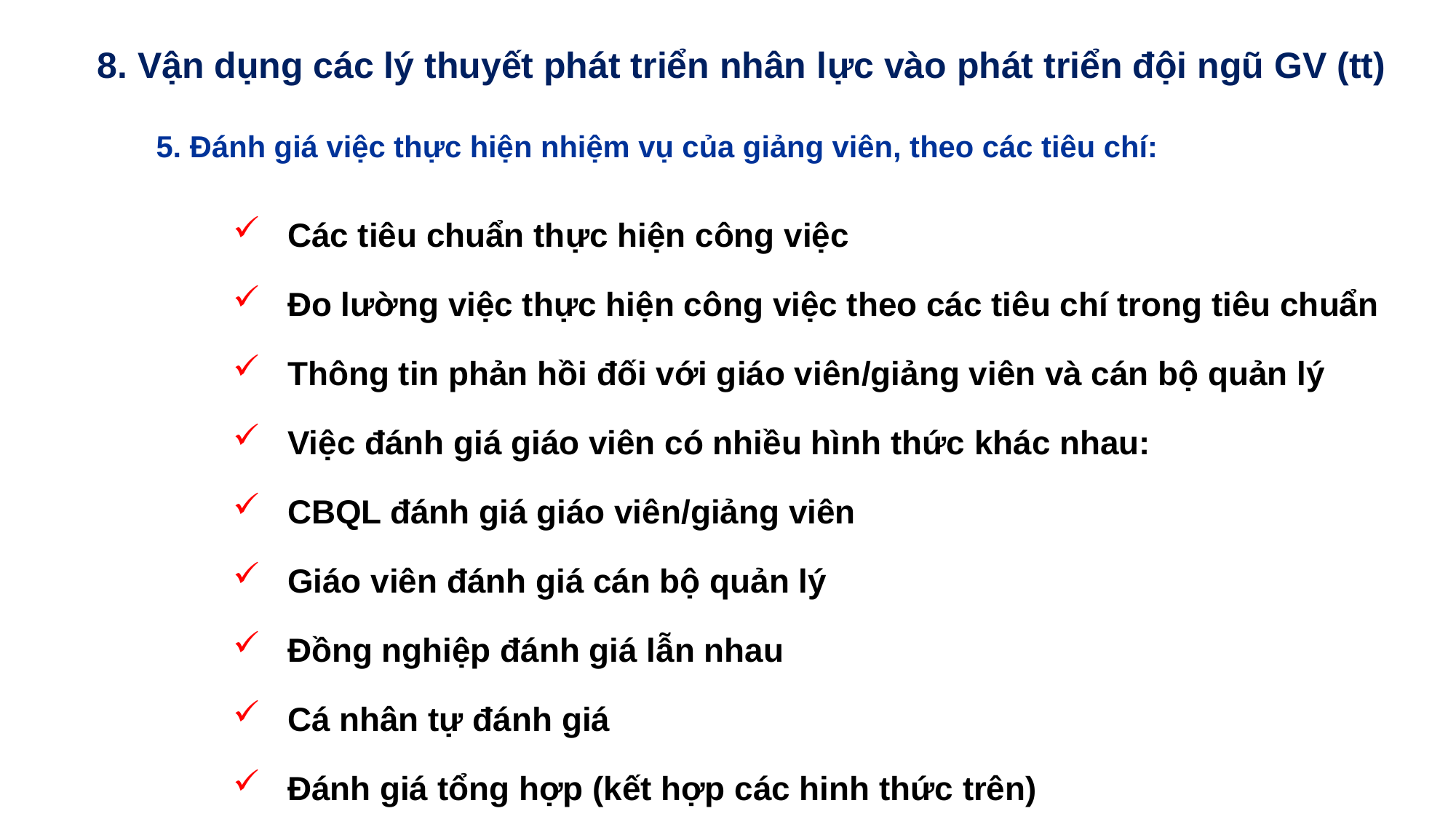

8. Vận dụng các lý thuyết phát triển nhân lực vào phát triển đội ngũ GV (tt)
5. Đánh giá việc thực hiện nhiệm vụ của giảng viên, theo các tiêu chí:
Các tiêu chuẩn thực hiện công việc
Đo lường việc thực hiện công việc theo các tiêu chí trong tiêu chuẩn
Thông tin phản hồi đối với giáo viên/giảng viên và cán bộ quản lý
Việc đánh giá giáo viên có nhiều hình thức khác nhau:
CBQL đánh giá giáo viên/giảng viên
Giáo viên đánh giá cán bộ quản lý
Đồng nghiệp đánh giá lẫn nhau
Cá nhân tự đánh giá
Đánh giá tổng hợp (kết hợp các hinh thức trên)